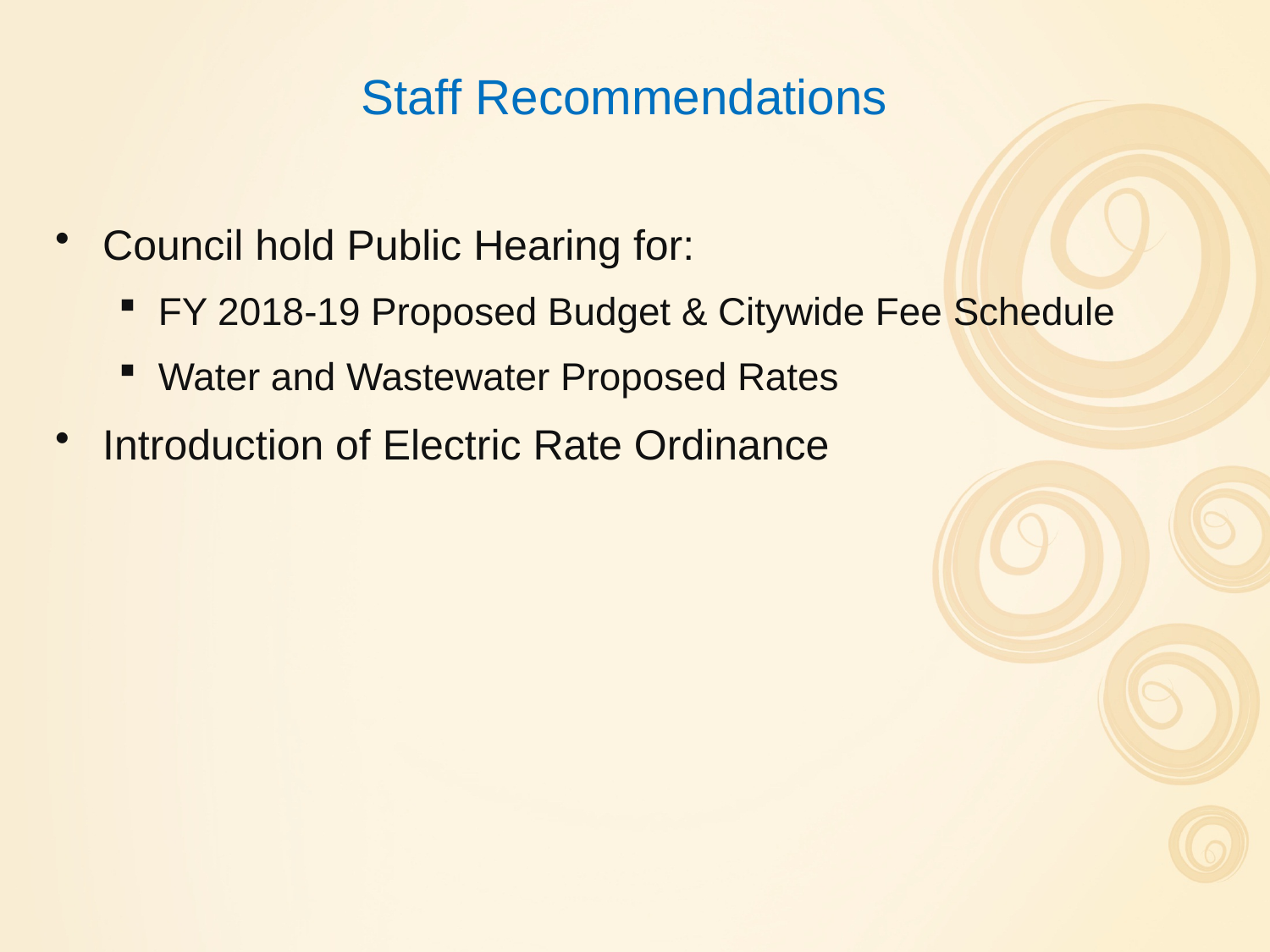

# Staff Recommendations
Council hold Public Hearing for:
FY 2018-19 Proposed Budget & Citywide Fee Schedule
Water and Wastewater Proposed Rates
Introduction of Electric Rate Ordinance